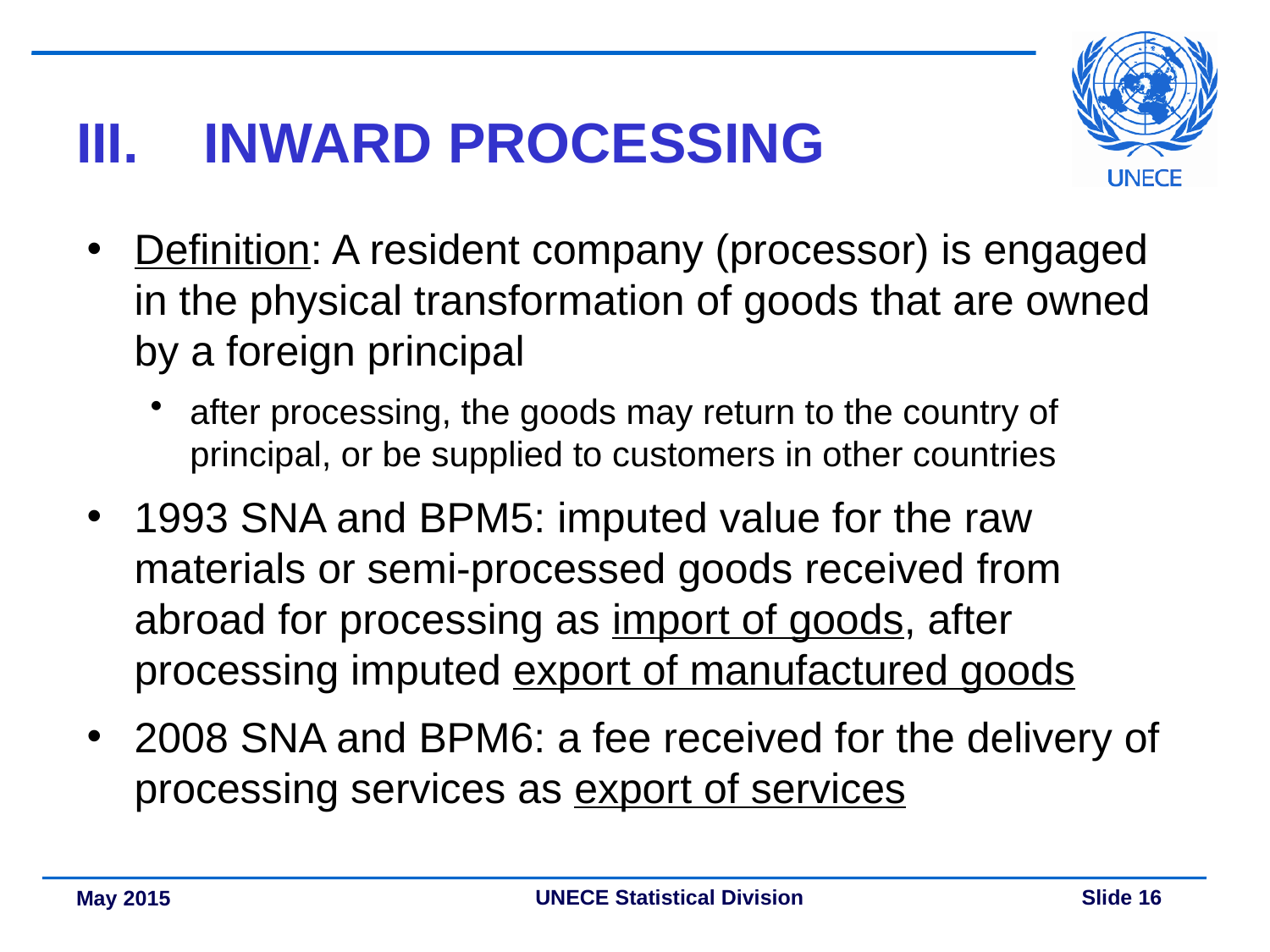

# III.	INWARD PROCESSING
Definition: A resident company (processor) is engaged in the physical transformation of goods that are owned by a foreign principal
after processing, the goods may return to the country of principal, or be supplied to customers in other countries
1993 SNA and BPM5: imputed value for the raw materials or semi-processed goods received from abroad for processing as import of goods, after processing imputed export of manufactured goods
2008 SNA and BPM6: a fee received for the delivery of processing services as export of services
May 2015